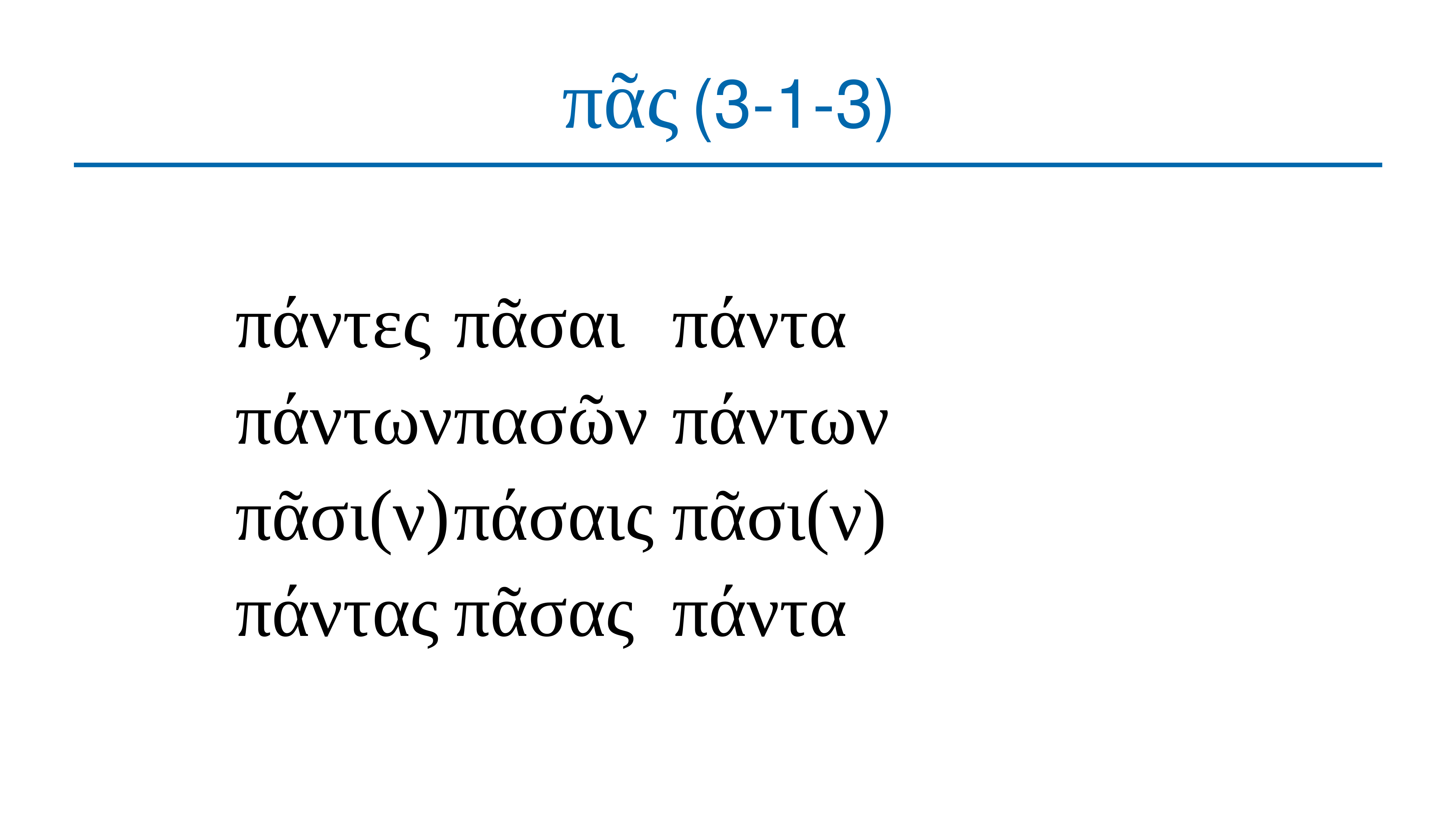

# πᾶς (3-1-3)
πάντες	πᾶσαι	πάντα
πάντων	πασῶν	πάντων
πᾶσι(ν)	πάσαις	πᾶσι(ν)
πάντας	πᾶσας	πάντα